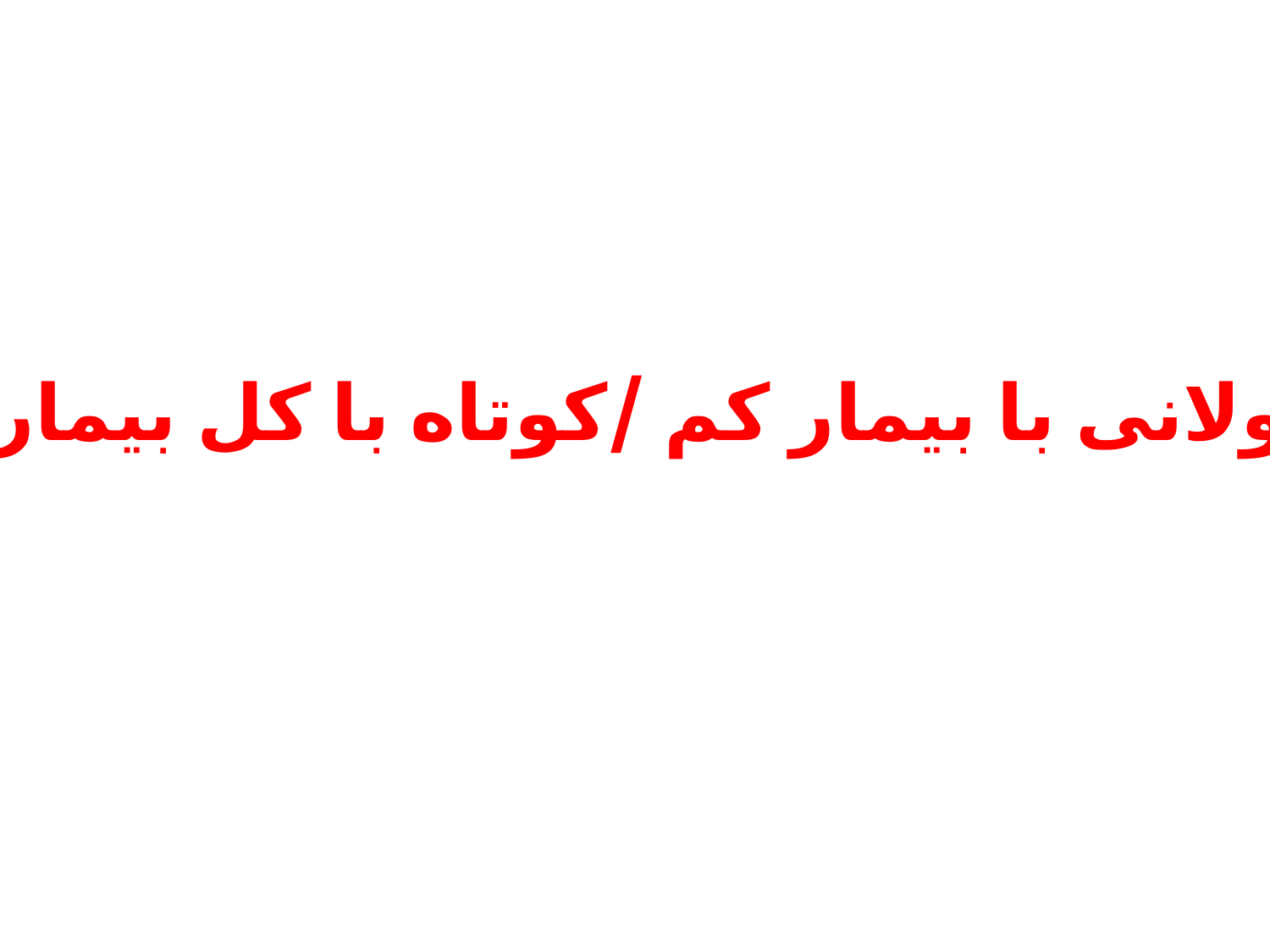

طولانی با بیمار کم /کوتاه با کل بیماران